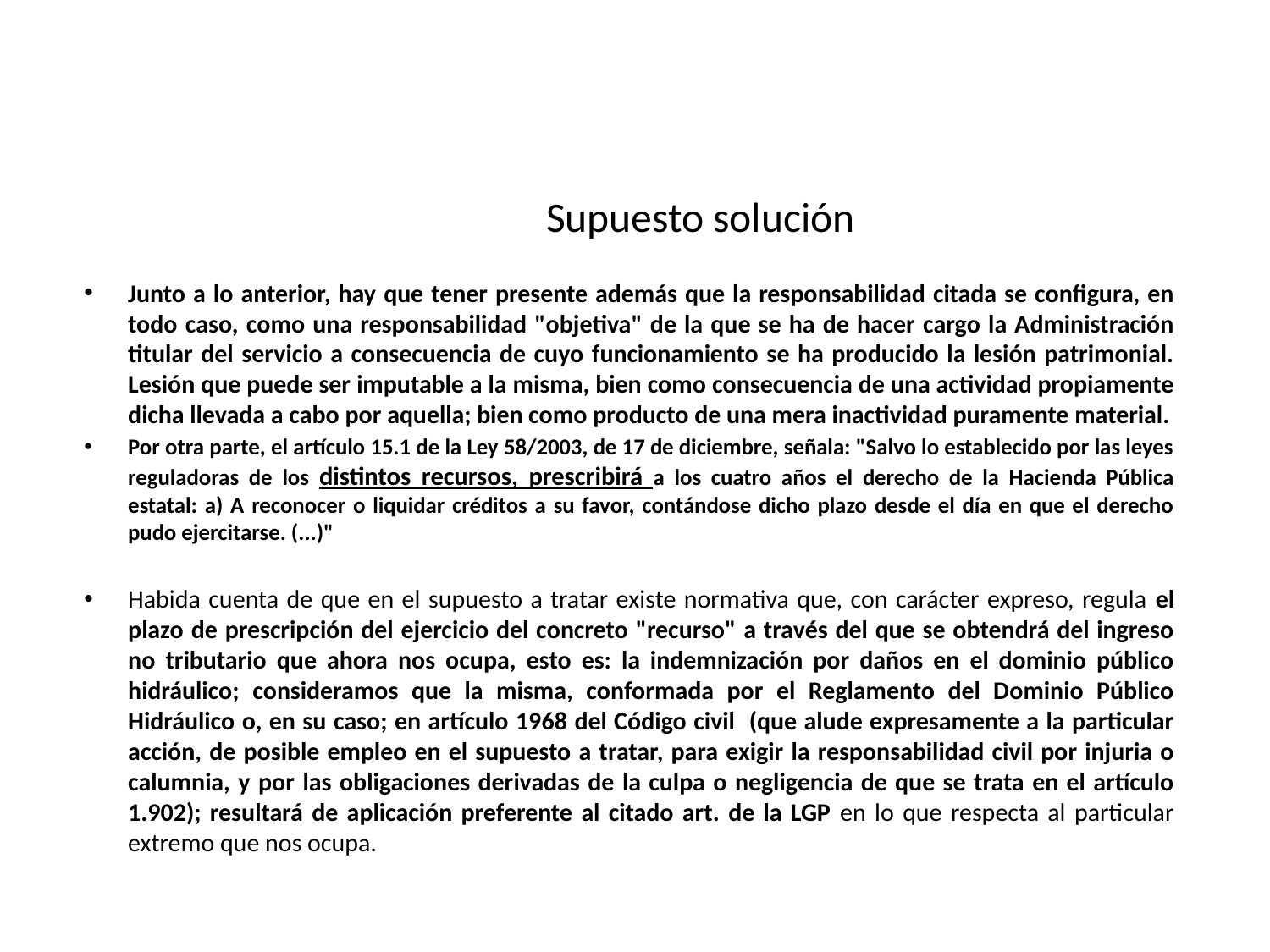

# Supuesto solución
Junto a lo anterior, hay que tener presente además que la responsabilidad citada se configura, en todo caso, como una responsabilidad "objetiva" de la que se ha de hacer cargo la Administración titular del servicio a consecuencia de cuyo funcionamiento se ha producido la lesión patrimonial. Lesión que puede ser imputable a la misma, bien como consecuencia de una actividad propiamente dicha llevada a cabo por aquella; bien como producto de una mera inactividad puramente material.
Por otra parte, el artículo 15.1 de la Ley 58/2003, de 17 de diciembre, señala: "Salvo lo establecido por las leyes reguladoras de los distintos recursos, prescribirá a los cuatro años el derecho de la Hacienda Pública estatal: a) A reconocer o liquidar créditos a su favor, contándose dicho plazo desde el día en que el derecho pudo ejercitarse. (...)"

Habida cuenta de que en el supuesto a tratar existe normativa que, con carácter expreso, regula el plazo de prescripción del ejercicio del concreto "recurso" a través del que se obtendrá del ingreso no tributario que ahora nos ocupa, esto es: la indemnización por daños en el dominio público hidráulico; consideramos que la misma, conformada por el Reglamento del Dominio Público Hidráulico o, en su caso; en artículo 1968 del Código civil  (que alude expresamente a la particular acción, de posible empleo en el supuesto a tratar, para exigir la responsabilidad civil por injuria o calumnia, y por las obligaciones derivadas de la culpa o negligencia de que se trata en el artículo 1.902); resultará de aplicación preferente al citado art. de la LGP en lo que respecta al particular extremo que nos ocupa.